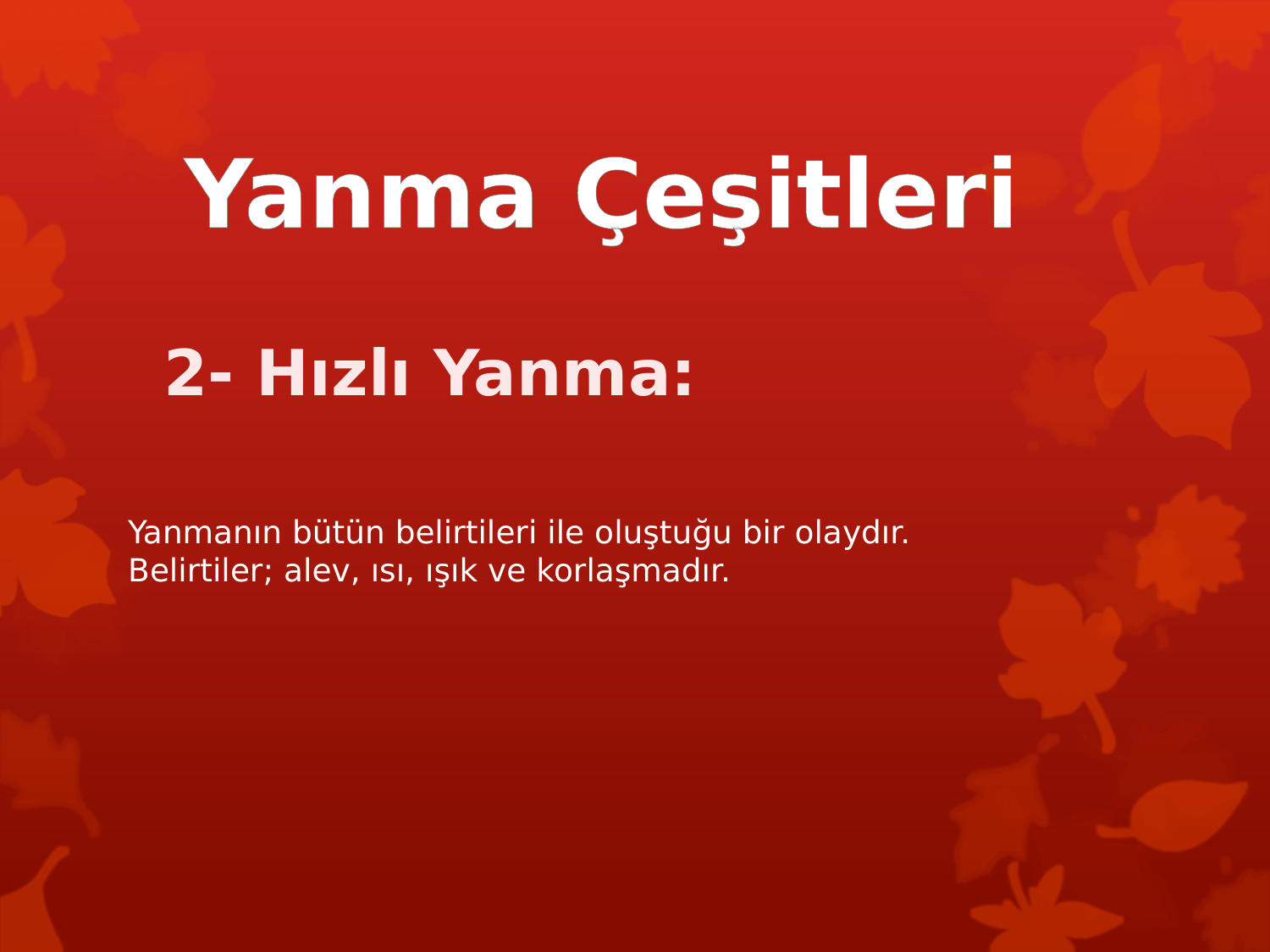

Yanma Çeşitleri
2- Hızlı Yanma:
Yanmanın bütün belirtileri ile oluştuğu bir olaydır. Belirtiler; alev, ısı, ışık ve korlaşmadır.